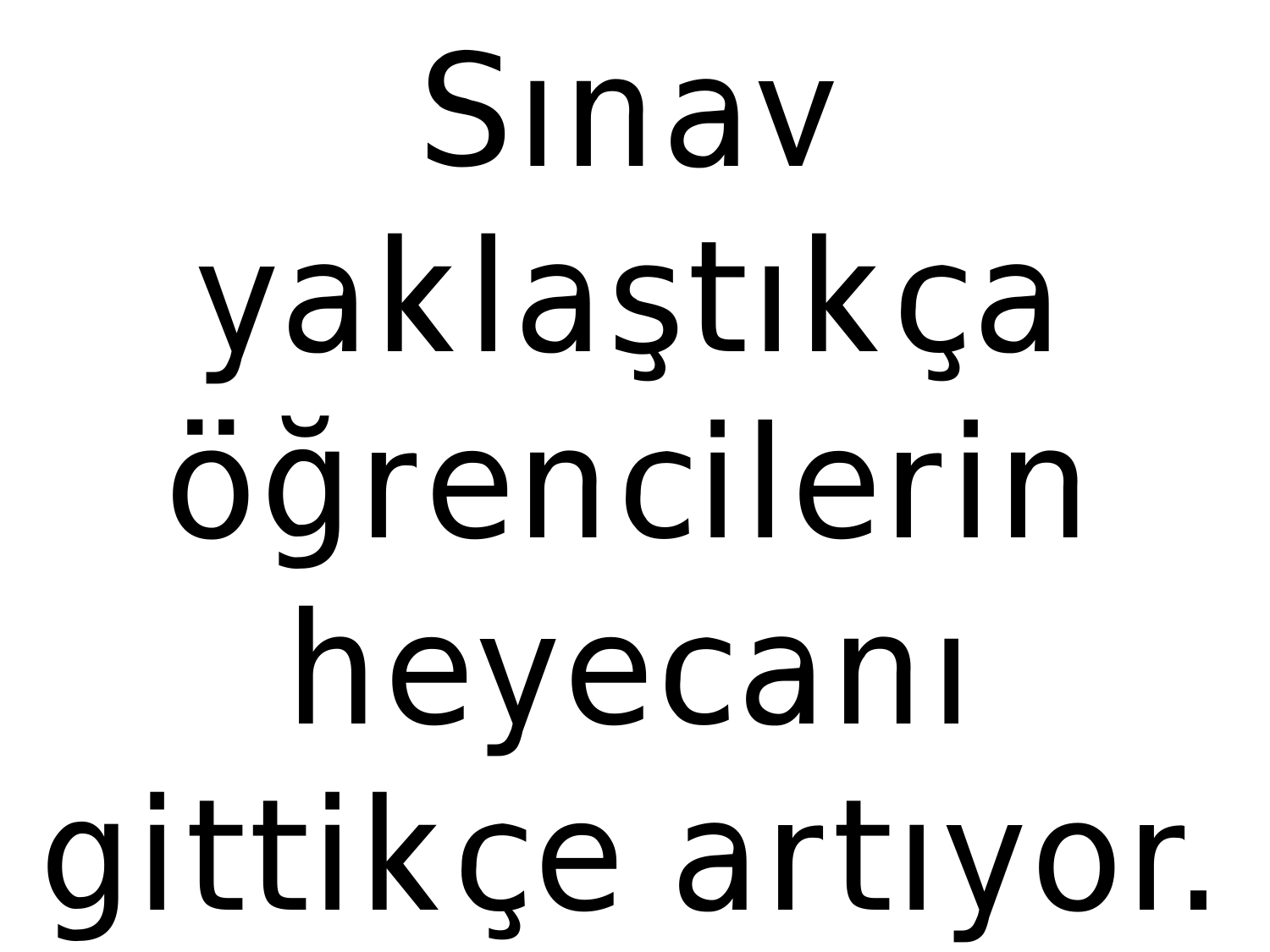

# Sınav yaklaştıkça öğrencilerin heyecanı gittikçe artıyor.